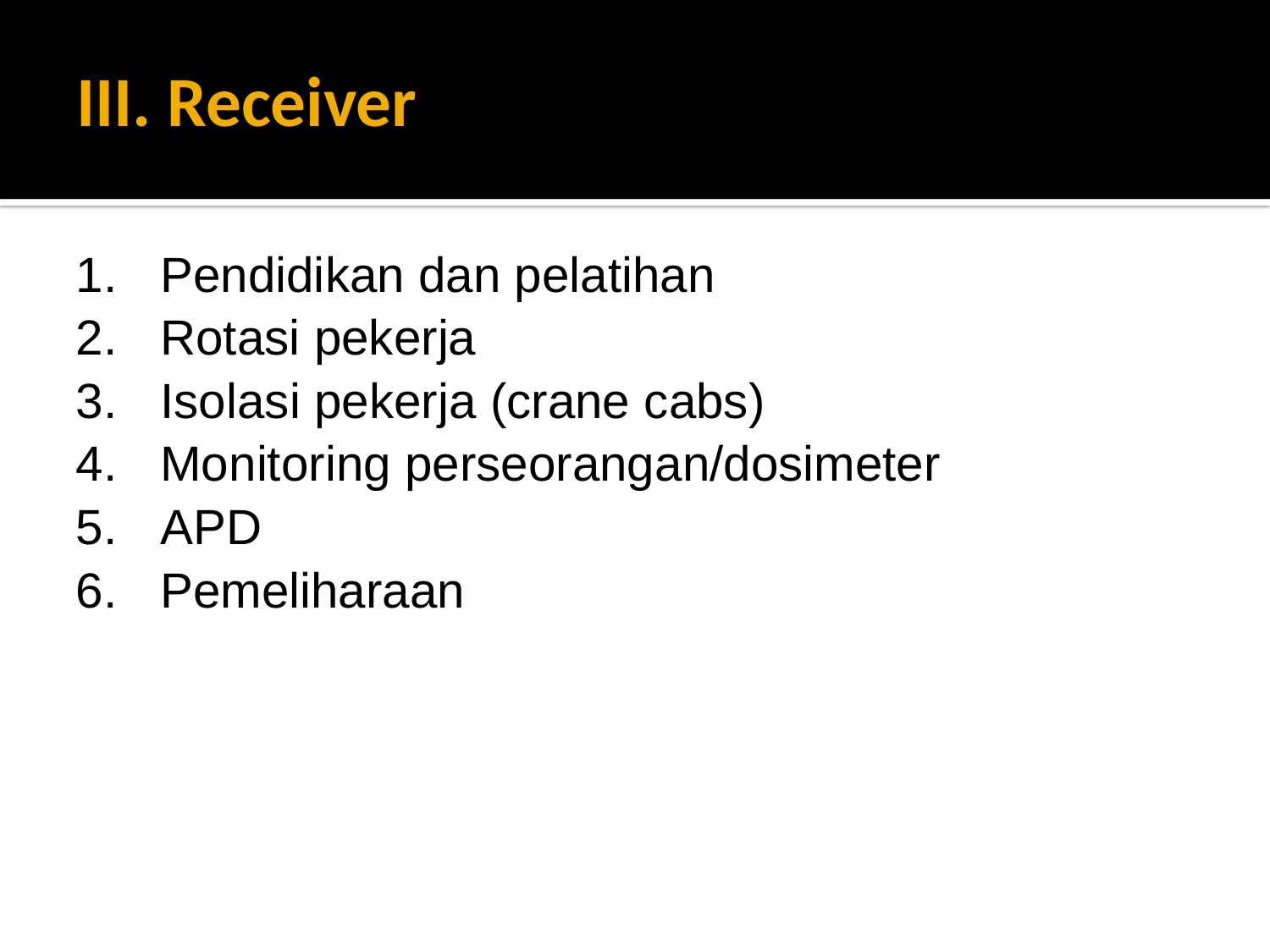

# III. Receiver
Pendidikan dan pelatihan
Rotasi pekerja
Isolasi pekerja (crane cabs)
Monitoring perseorangan/dosimeter
APD
Pemeliharaan